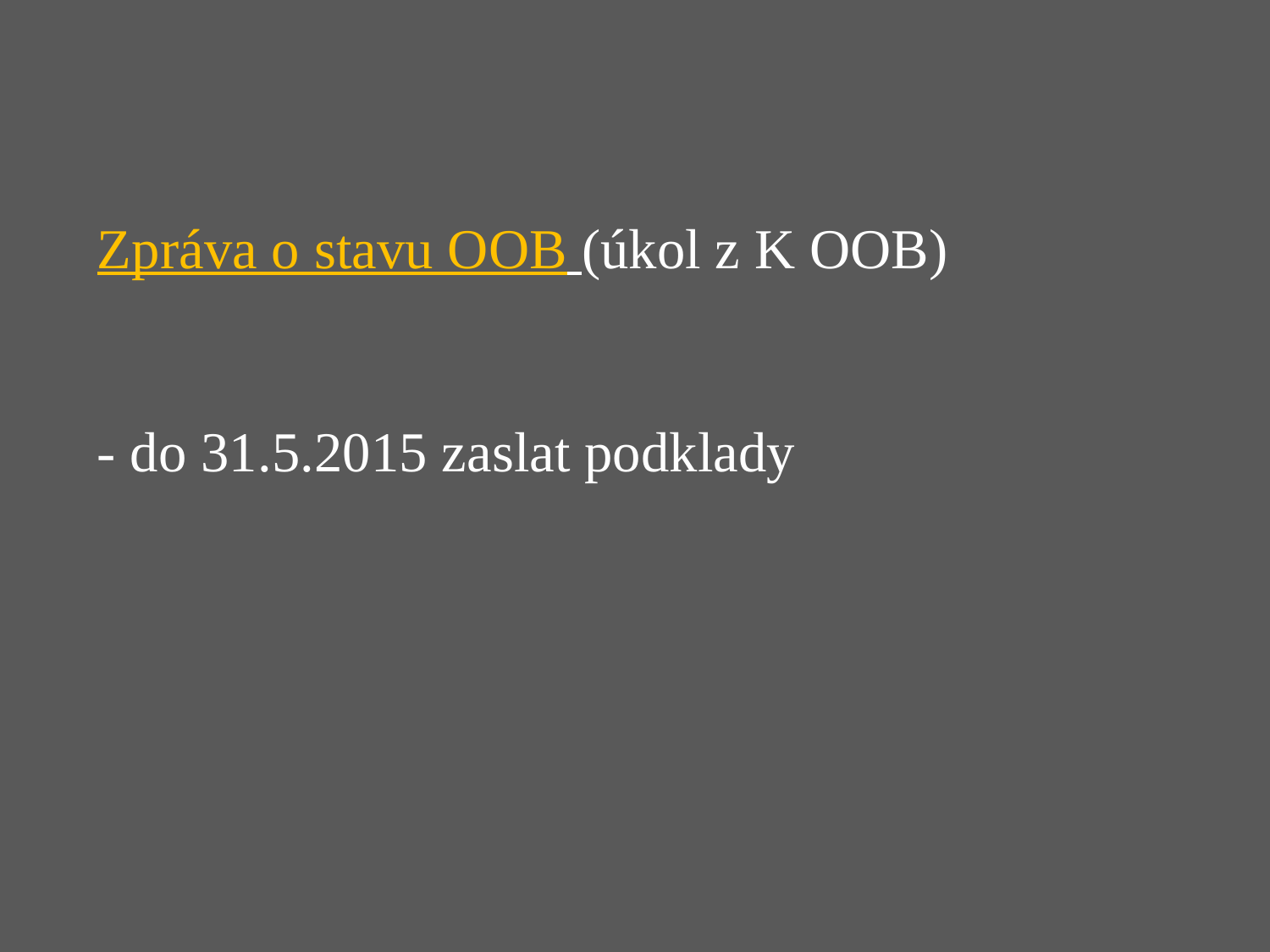

Zpráva o stavu OOB (úkol z K OOB)

- do 31.5.2015 zaslat podklady